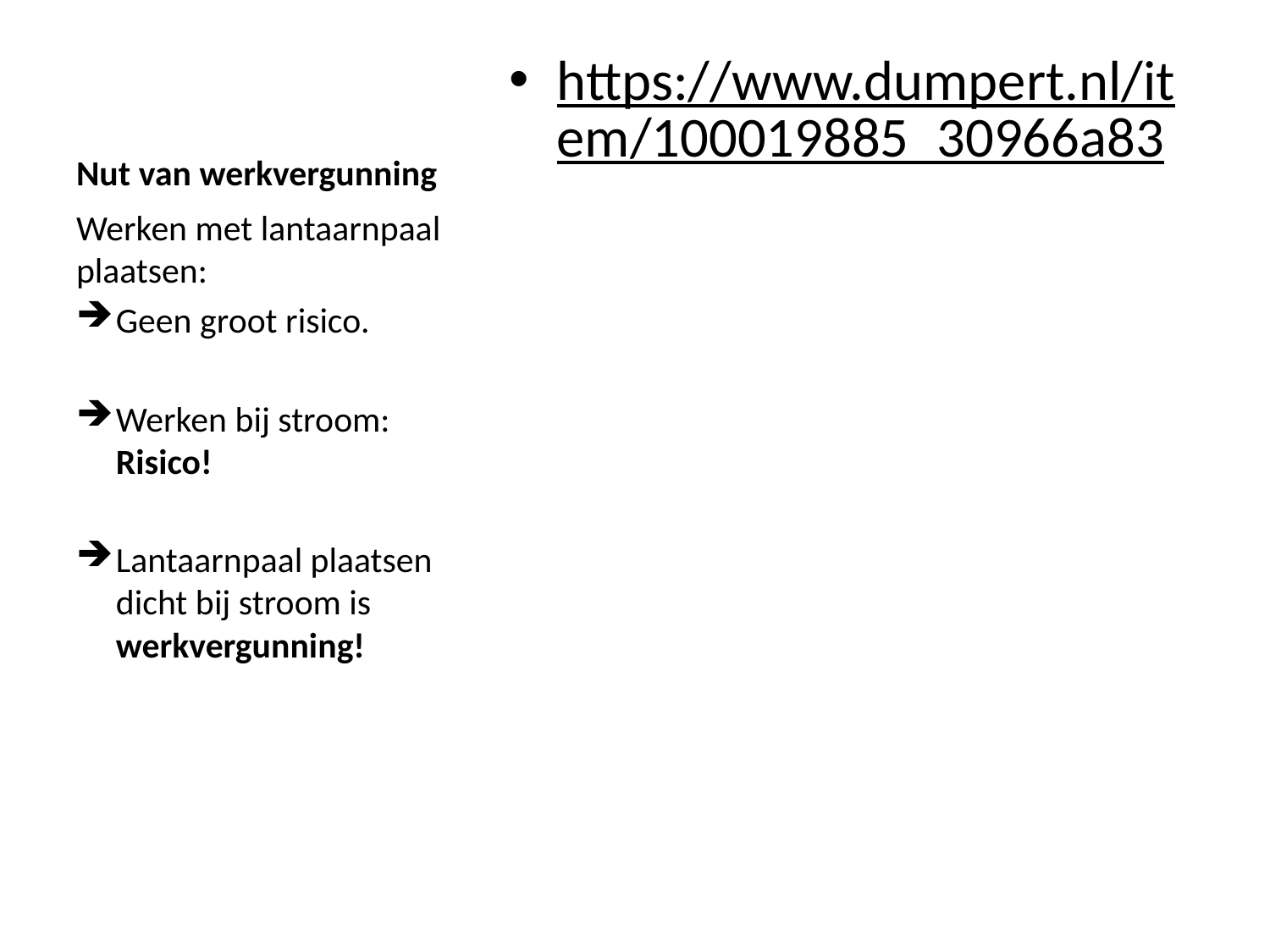

# Nut van werkvergunning
https://www.dumpert.nl/item/100019885_30966a83
Werken met lantaarnpaal plaatsen:
Geen groot risico.

Werken bij stroom: Risico!

Lantaarnpaal plaatsen dicht bij stroom is werkvergunning!